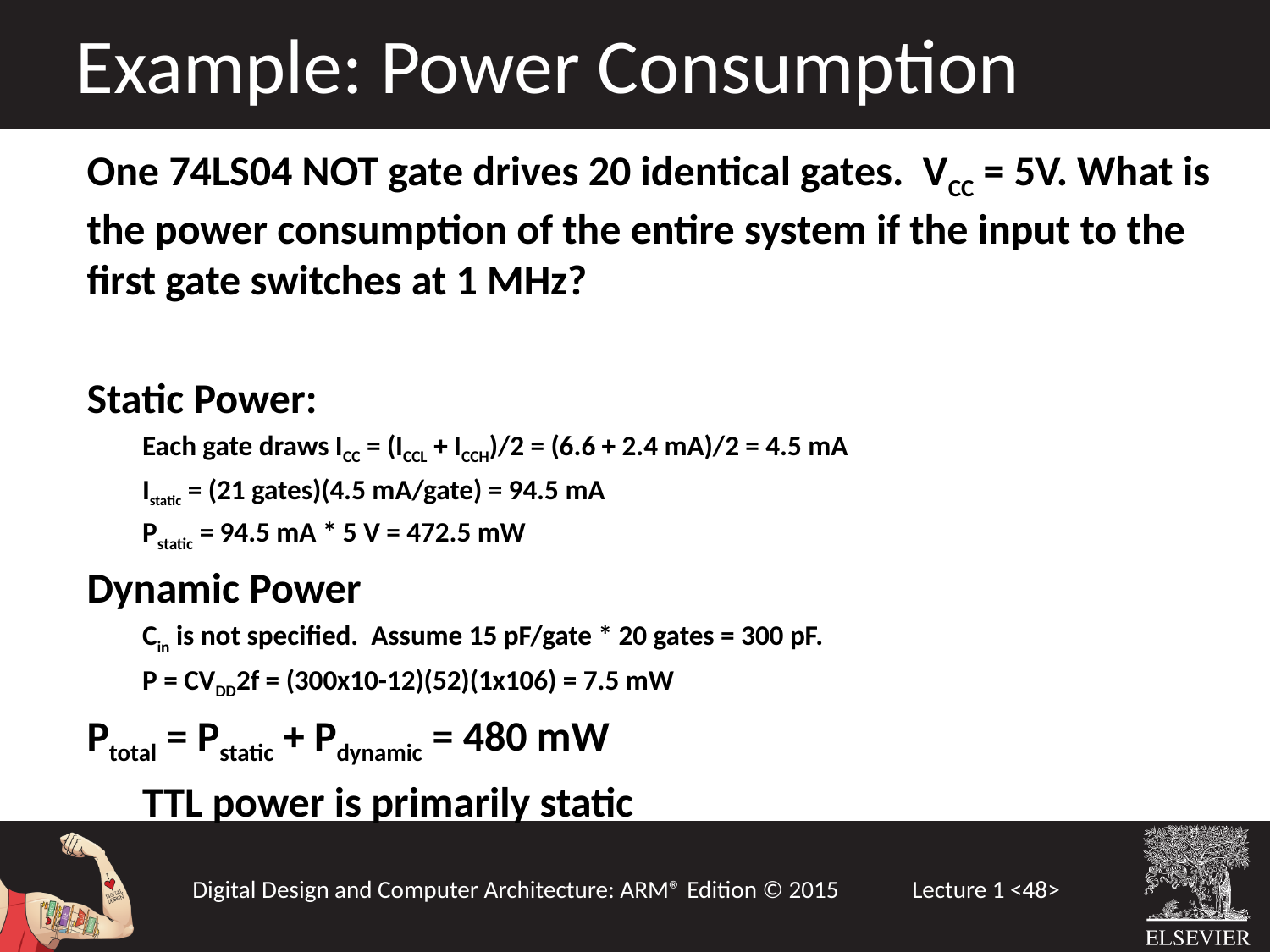

Example: Power Consumption
One 74LS04 NOT gate drives 20 identical gates.  VCC = 5V. What is the power consumption of the entire system if the input to the first gate switches at 1 MHz?

Static Power:
Each gate draws ICC = (ICCL + ICCH)/2 = (6.6 + 2.4 mA)/2 = 4.5 mA
Istatic = (21 gates)(4.5 mA/gate) = 94.5 mA
Pstatic = 94.5 mA * 5 V = 472.5 mW
Dynamic Power
Cin is not specified.  Assume 15 pF/gate * 20 gates = 300 pF.
P = CVDD2f = (300x10-12)(52)(1x106) = 7.5 mW
Ptotal = Pstatic + Pdynamic = 480 mW
TTL power is primarily static